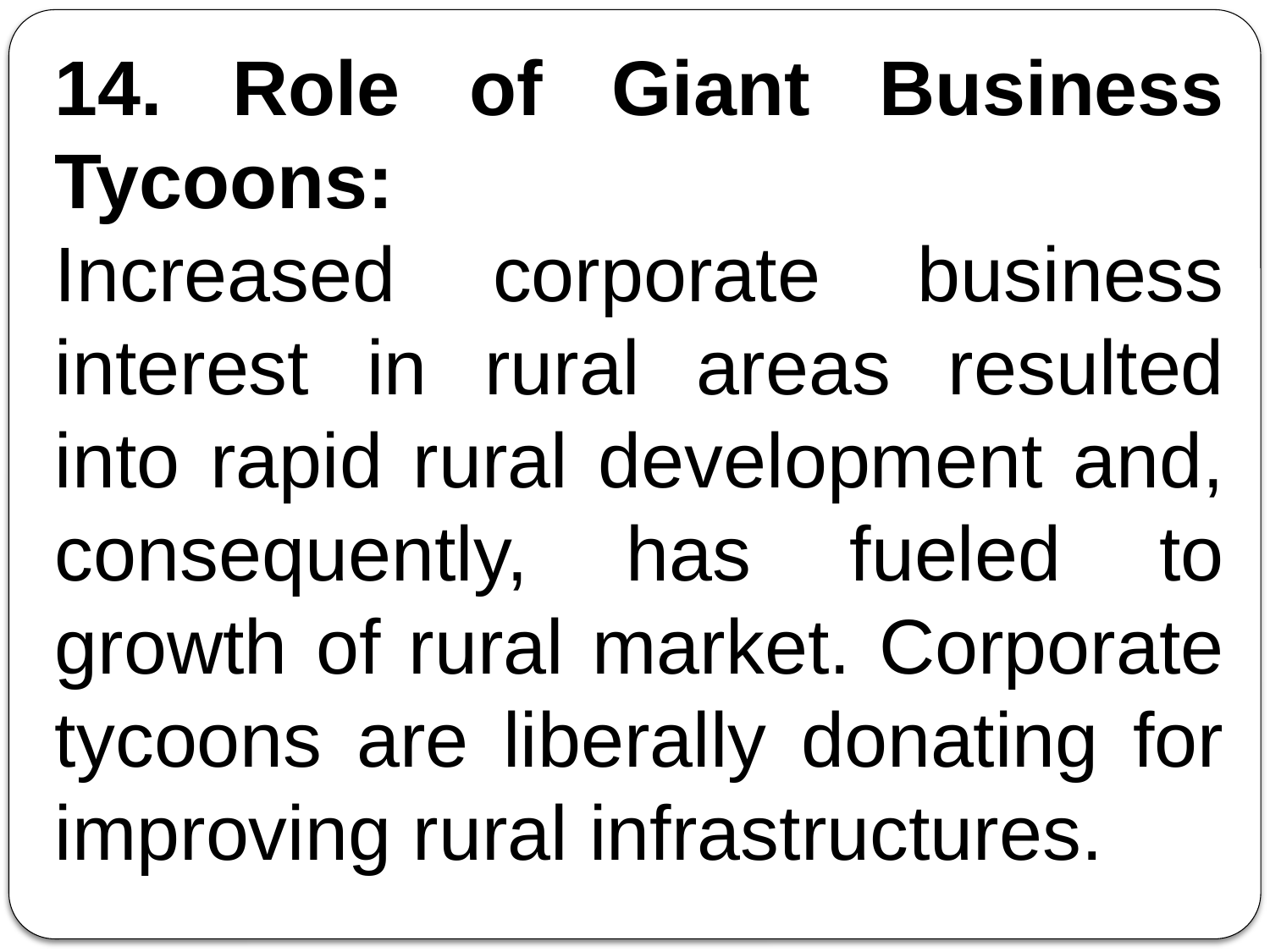

14. Role of Giant Business Tycoons:
Increased corporate business interest in rural areas resulted into rapid rural development and, consequently, has fueled to growth of rural market. Corporate tycoons are liberally donating for improving rural infrastructures.

15. Rapid Socio-economic Changes: